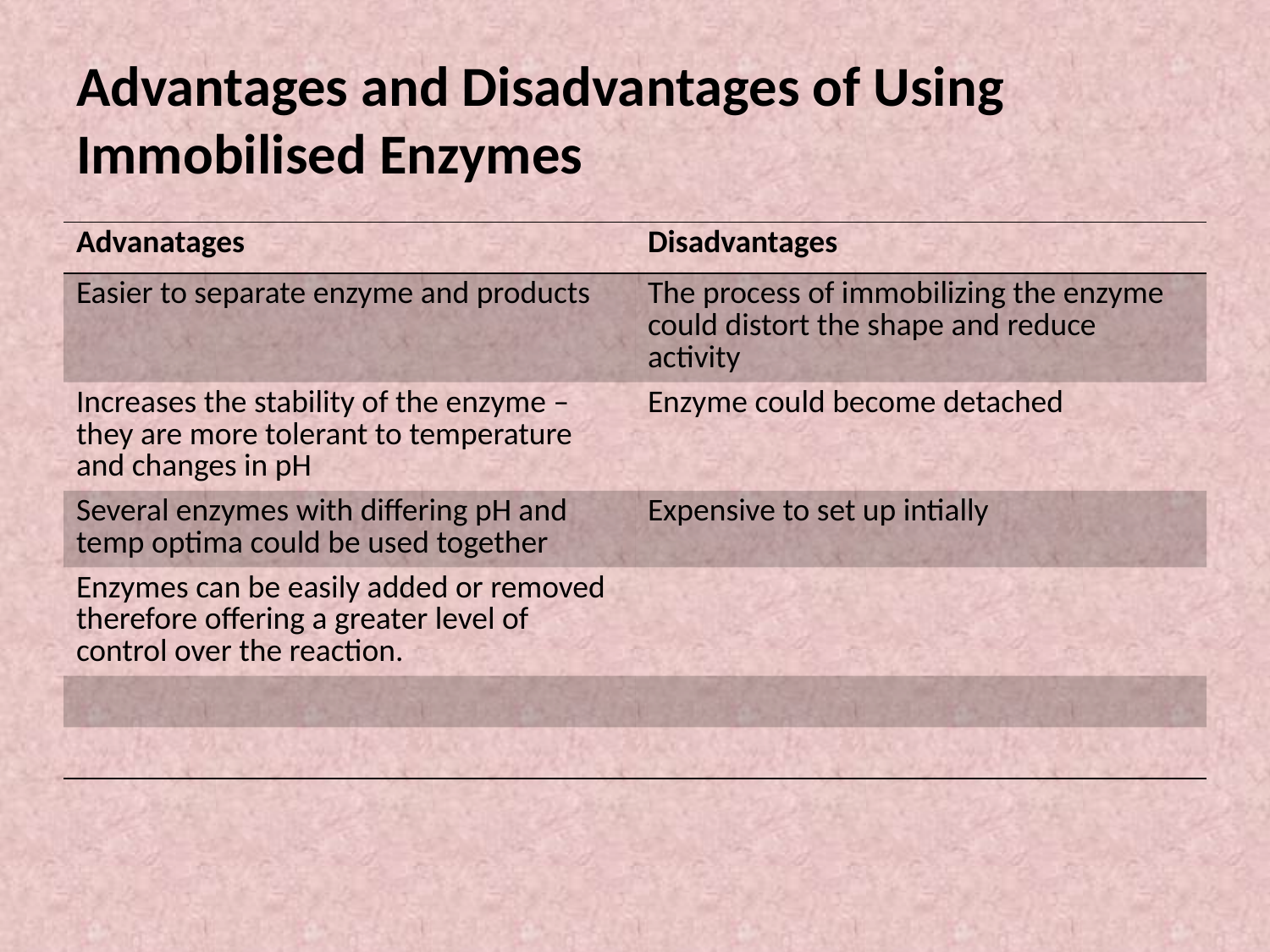

# Advantages and Disadvantages of Using Immobilised Enzymes
| Advanatages | Disadvantages |
| --- | --- |
| Easier to separate enzyme and products | The process of immobilizing the enzyme could distort the shape and reduce activity |
| Increases the stability of the enzyme – they are more tolerant to temperature and changes in pH | Enzyme could become detached |
| Several enzymes with differing pH and temp optima could be used together | Expensive to set up intially |
| Enzymes can be easily added or removed therefore offering a greater level of control over the reaction. |  |
|  |  |
|  |  |